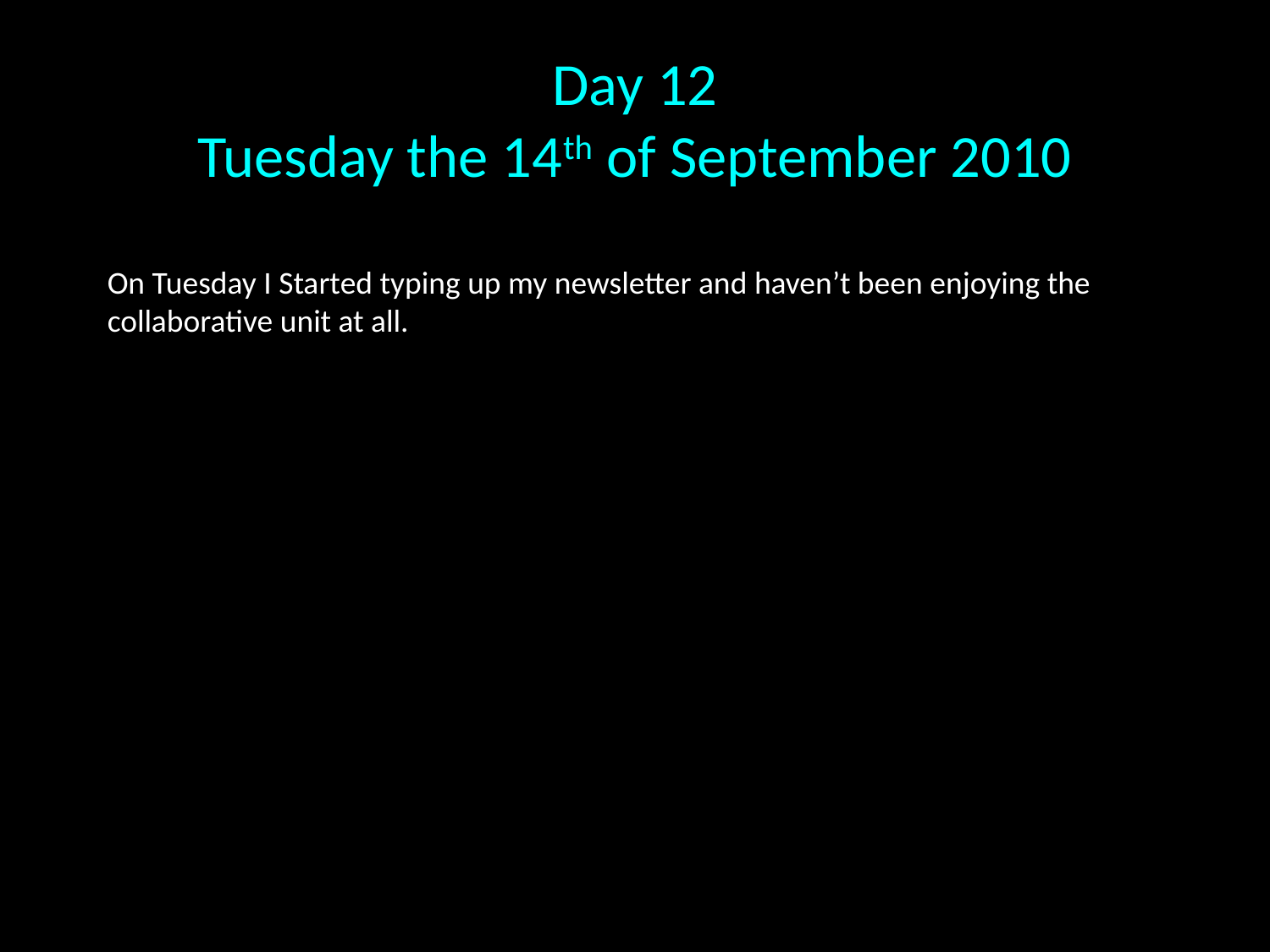

# Day 12 Tuesday the 14th of September 2010
On Tuesday I Started typing up my newsletter and haven’t been enjoying the collaborative unit at all.